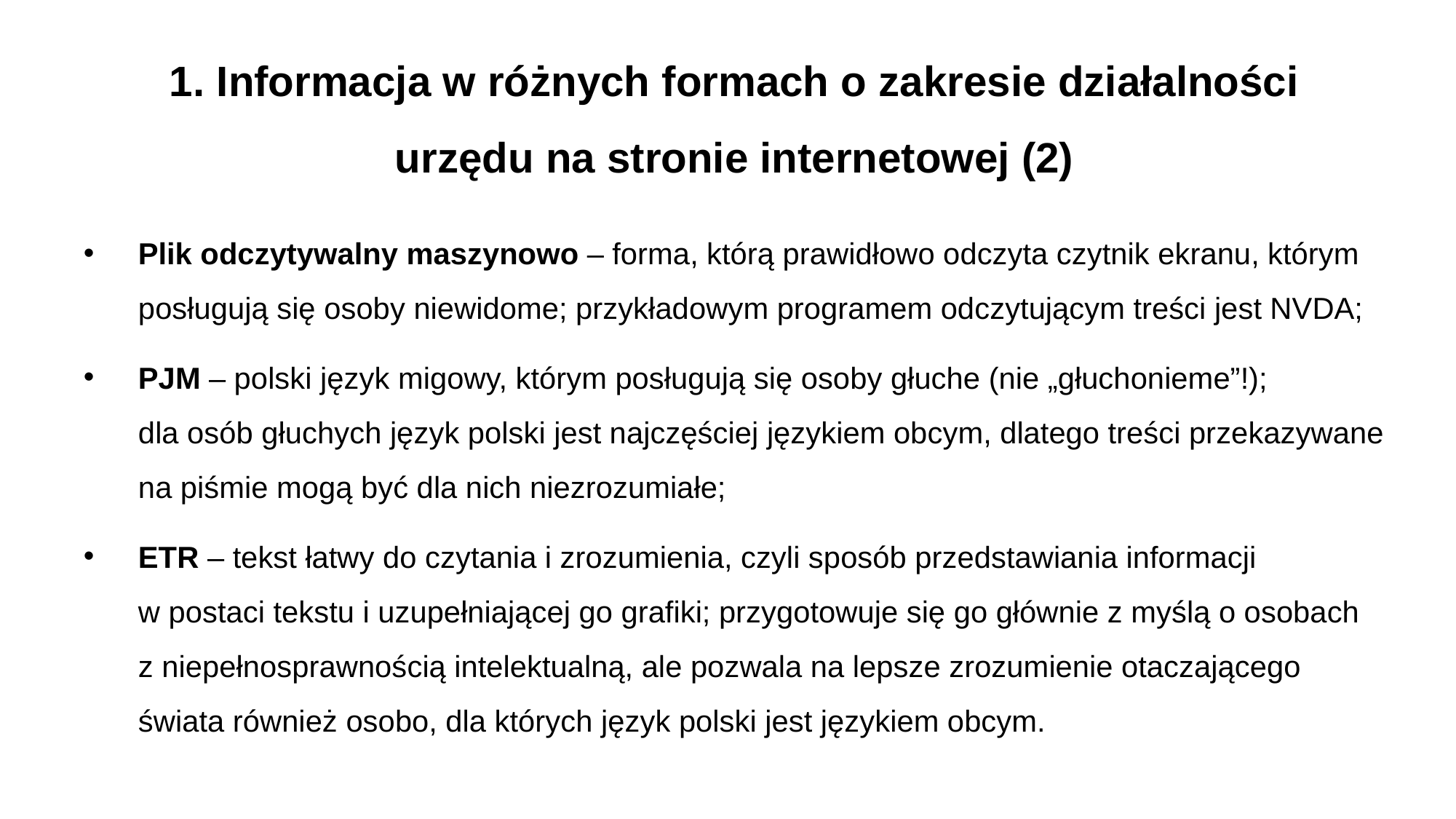

1. Informacja w różnych formach o zakresie działalności urzędu na stronie internetowej (2)
Plik odczytywalny maszynowo – forma, którą prawidłowo odczyta czytnik ekranu, którym posługują się osoby niewidome; przykładowym programem odczytującym treści jest NVDA;
PJM – polski język migowy, którym posługują się osoby głuche (nie „głuchonieme”!);
dla osób głuchych język polski jest najczęściej językiem obcym, dlatego treści przekazywane na piśmie mogą być dla nich niezrozumiałe;
ETR – tekst łatwy do czytania i zrozumienia, czyli sposób przedstawiania informacji
w postaci tekstu i uzupełniającej go grafiki; przygotowuje się go głównie z myślą o osobach
z niepełnosprawnością intelektualną, ale pozwala na lepsze zrozumienie otaczającego świata również osobo, dla których język polski jest językiem obcym.